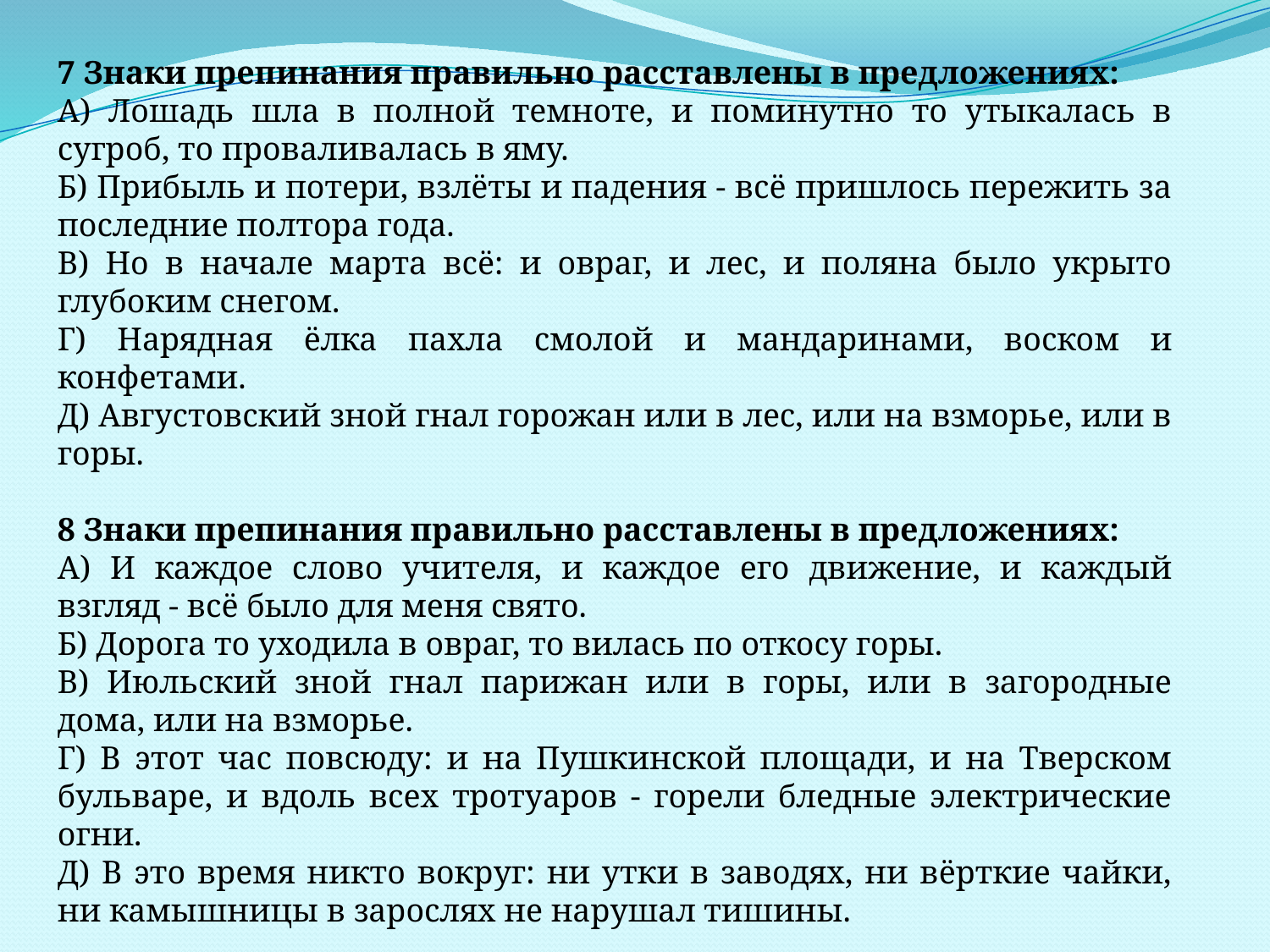

7 Знаки препинания правильно расставлены в предложениях:
А) Лошадь шла в полной темноте, и поминутно то утыкалась в сугроб, то проваливалась в яму.
Б) Прибыль и потери, взлёты и падения - всё пришлось пережить за последние полтора года.
В) Но в начале марта всё: и овраг, и лес, и поляна было укрыто глубоким снегом.
Г) Нарядная ёлка пахла смолой и мандаринами, воском и конфетами.
Д) Августовский зной гнал горожан или в лес, или на взморье, или в горы.

8 Знаки препинания правильно расставлены в предложениях:
А) И каждое слово учителя, и каждое его движение, и каждый взгляд - всё было для меня свято.
Б) Дорога то уходила в овраг, то вилась по откосу горы.
В) Июльский зной гнал парижан или в горы, или в загородные дома, или на взморье.
Г) В этот час повсюду: и на Пушкинской площади, и на Тверском бульваре, и вдоль всех тротуаров - горели бледные электрические огни.
Д) В это время никто вокруг: ни утки в заводях, ни вёрткие чайки, ни камышницы в зарослях не нарушал тишины.